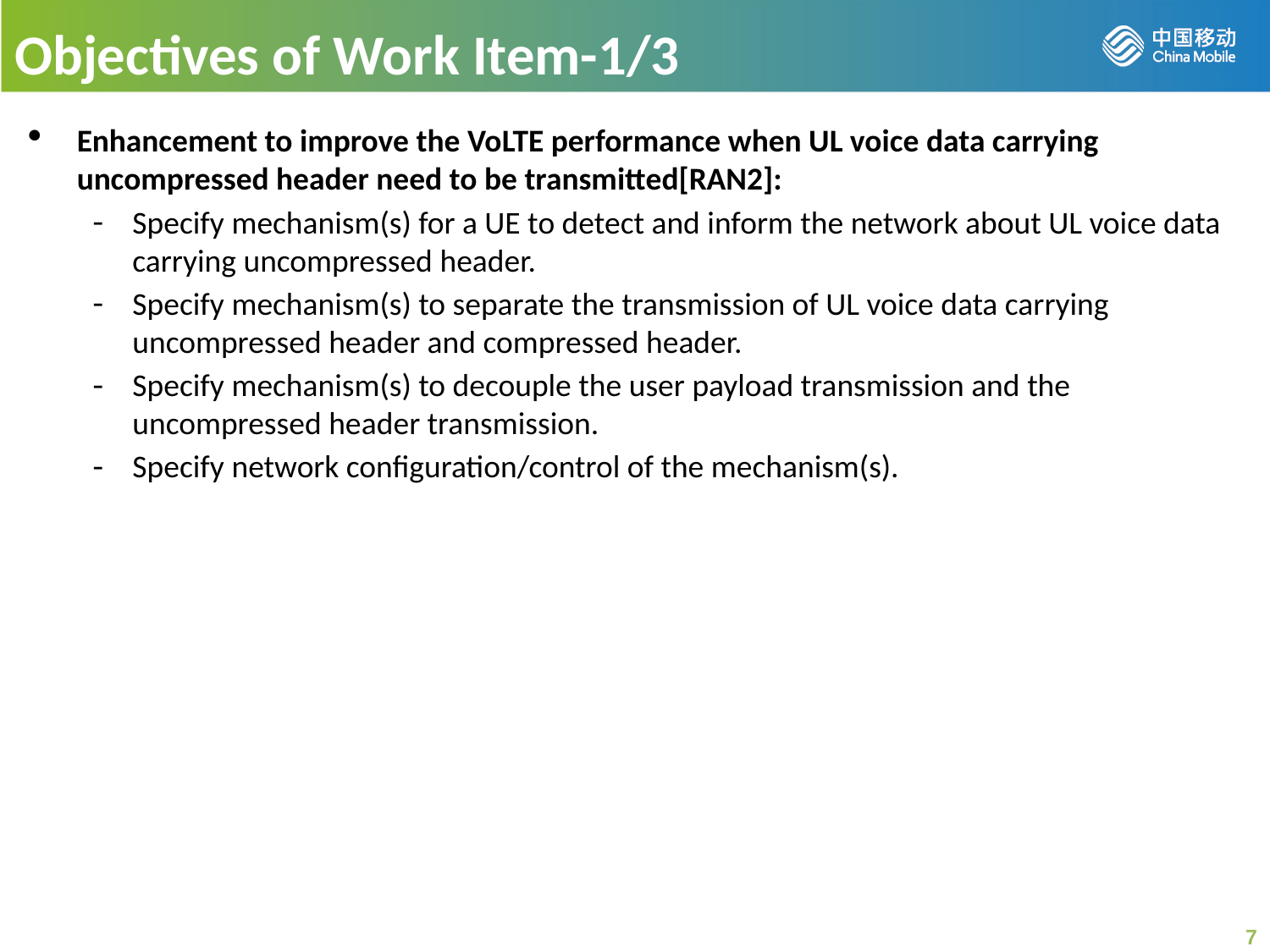

Objectives of Work Item-1/3
Enhancement to improve the VoLTE performance when UL voice data carrying uncompressed header need to be transmitted[RAN2]:
Specify mechanism(s) for a UE to detect and inform the network about UL voice data carrying uncompressed header.
Specify mechanism(s) to separate the transmission of UL voice data carrying uncompressed header and compressed header.
Specify mechanism(s) to decouple the user payload transmission and the uncompressed header transmission.
Specify network configuration/control of the mechanism(s).